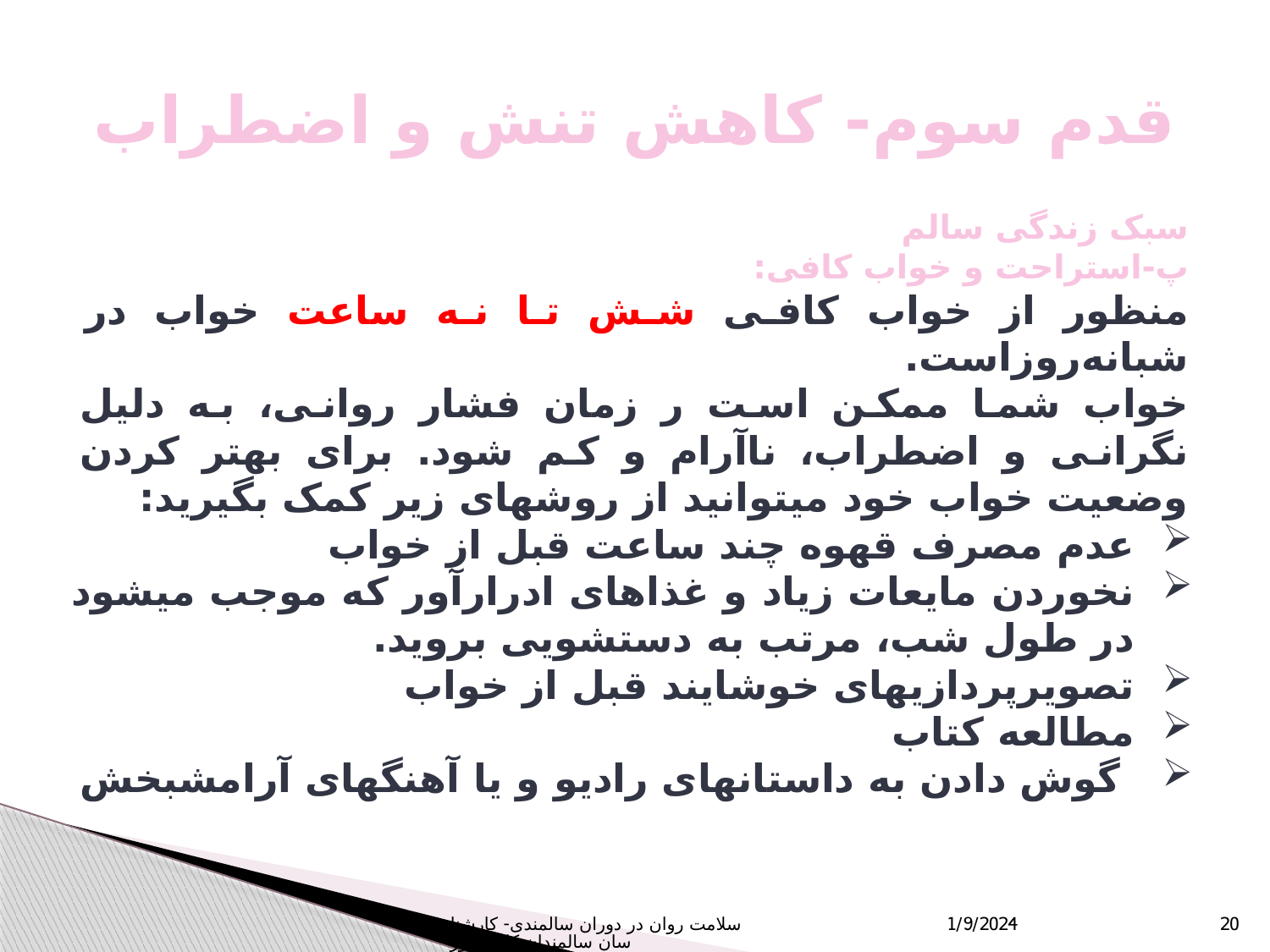

# قدم سوم- کاهش تنش و اضطراب
سبک زندگی سالم
پ-استراحت و خواب کافی:
منظور از خواب کافی شش تا نه ساعت خواب در شبانه‌روزاست.
خواب شما ممکن است ر زمان فشار روانی، به دلیل نگرانی و اضطراب، ناآرام و کم شود. برای بهتر کردن وضعیت خواب خود میتوانید از روشهای زیر کمک بگیرید:
عدم مصرف قهوه چند ساعت قبل از خواب
نخوردن مایعات زیاد و غذاهای ادرارآور که موجب میشود در طول شب، مرتب به دستشویی بروید.
تصویرپردازیهای خوشایند قبل از خواب
مطالعه کتاب
 گوش دادن به داستانهای رادیو و یا آهنگهای آرامشبخش
سلامت روان در دوران سالمندی- کارشناسان سالمندان کل کشور
1/9/2024
20